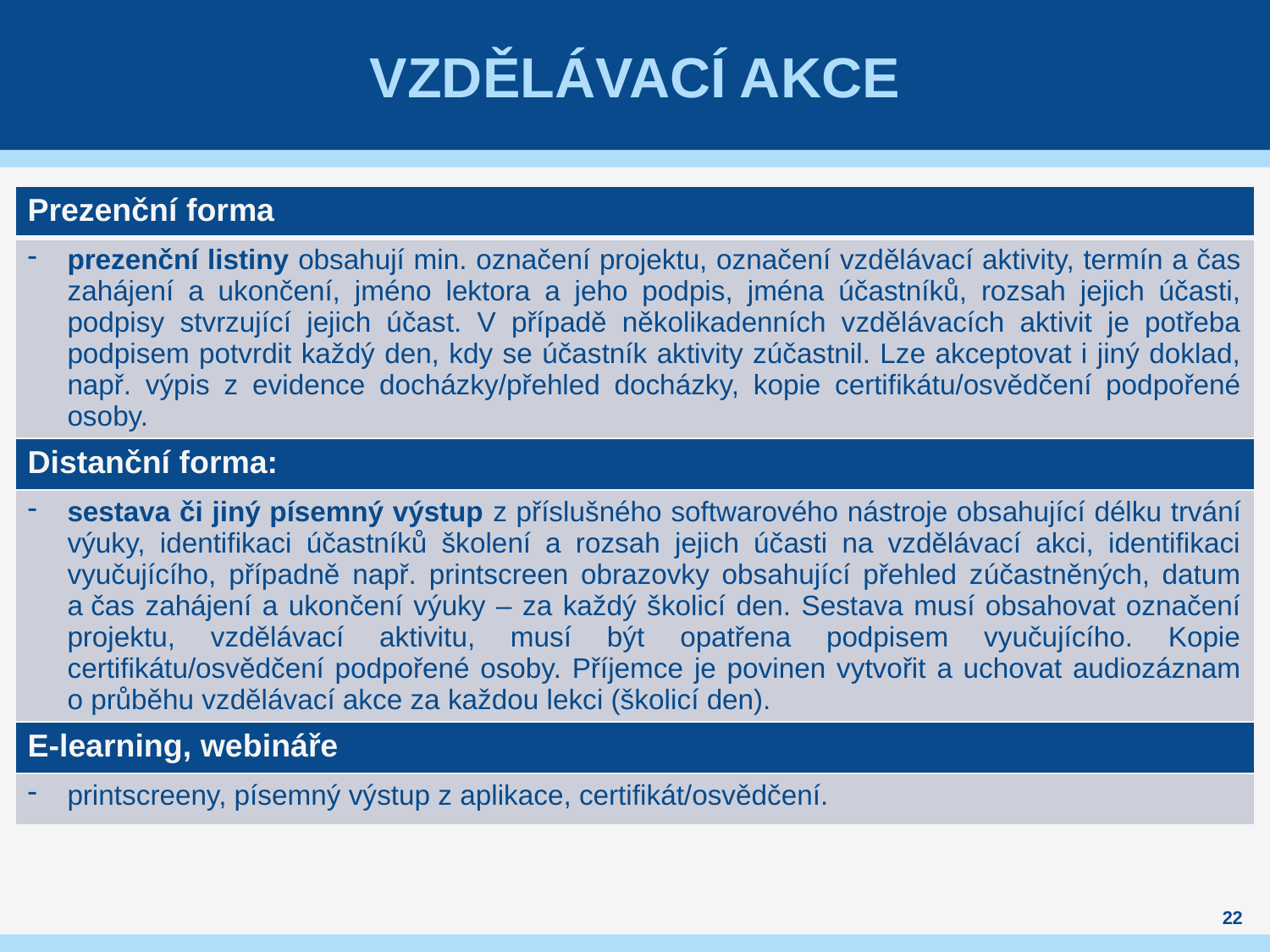

# Vzdělávací akce
| Prezenční forma |
| --- |
| prezenční listiny obsahují min. označení projektu, označení vzdělávací aktivity, termín a čas zahájení a ukončení, jméno lektora a jeho podpis, jména účastníků, rozsah jejich účasti, podpisy stvrzující jejich účast. V případě několikadenních vzdělávacích aktivit je potřeba podpisem potvrdit každý den, kdy se účastník aktivity zúčastnil. Lze akceptovat i jiný doklad, např. výpis z evidence docházky/přehled docházky, kopie certifikátu/osvědčení podpořené osoby. |
| Distanční forma: |
| sestava či jiný písemný výstup z příslušného softwarového nástroje obsahující délku trvání výuky, identifikaci účastníků školení a rozsah jejich účasti na vzdělávací akci, identifikaci vyučujícího, případně např. printscreen obrazovky obsahující přehled zúčastněných, datum a čas zahájení a ukončení výuky – za každý školicí den. Sestava musí obsahovat označení projektu, vzdělávací aktivitu, musí být opatřena podpisem vyučujícího. Kopie certifikátu/osvědčení podpořené osoby. Příjemce je povinen vytvořit a uchovat audiozáznam o průběhu vzdělávací akce za každou lekci (školicí den). |
| E-learning, webináře |
| printscreeny, písemný výstup z aplikace, certifikát/osvědčení. |
22